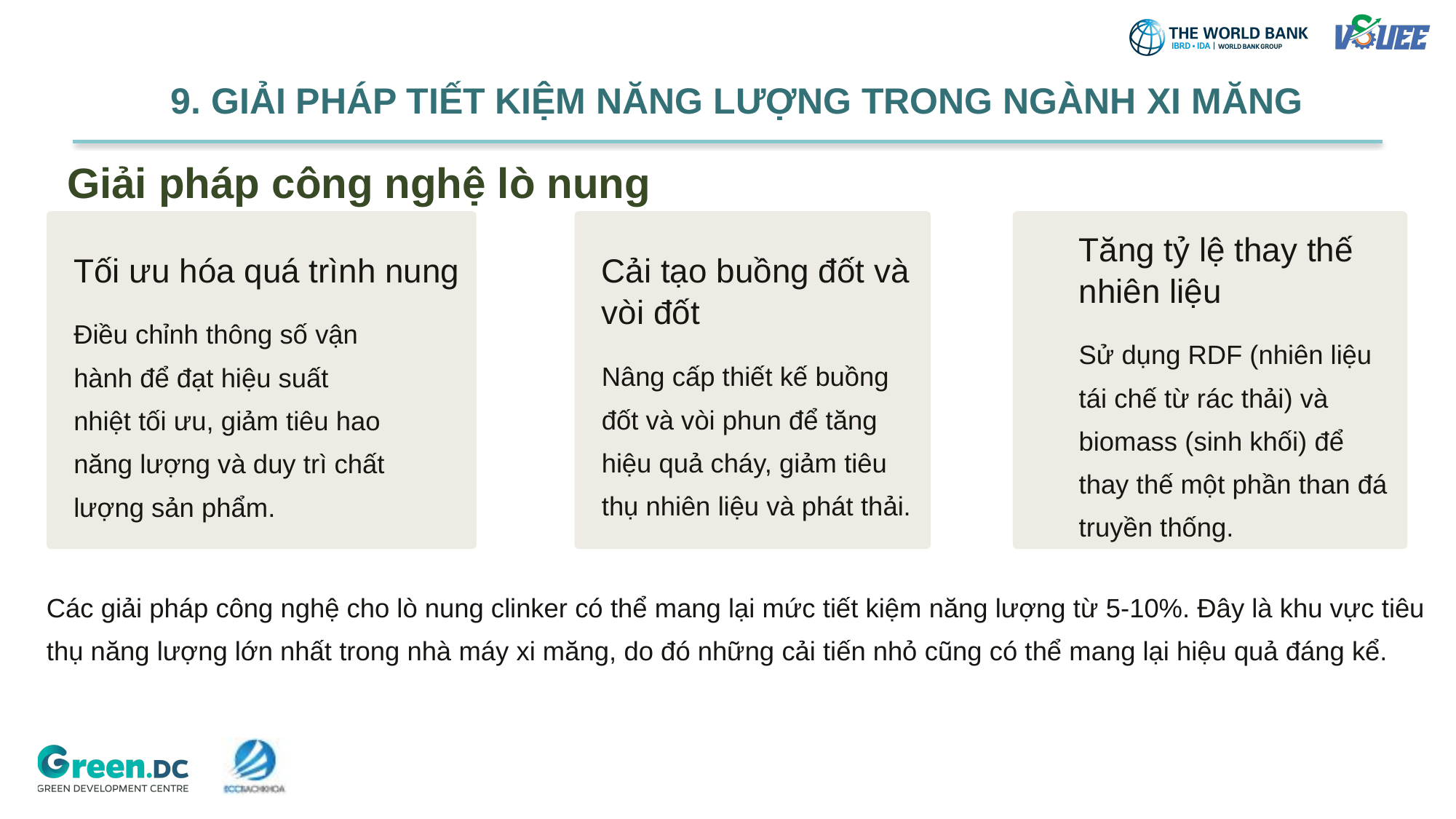

9. GIẢI PHÁP TIẾT KIỆM NĂNG LƯỢNG TRONG NGÀNH XI MĂNG
Giải pháp công nghệ lò nung

Tăng tỷ lệ thay thế nhiên liệu
Tối ưu hóa quá trình nung
Cải tạo buồng đốt và vòi đốt
Điều chỉnh thông số vận hành để đạt hiệu suất nhiệt tối ưu, giảm tiêu hao năng lượng và duy trì chất lượng sản phẩm.
Sử dụng RDF (nhiên liệu tái chế từ rác thải) và biomass (sinh khối) để thay thế một phần than đá truyền thống.
Nâng cấp thiết kế buồng đốt và vòi phun để tăng hiệu quả cháy, giảm tiêu thụ nhiên liệu và phát thải.
Các giải pháp công nghệ cho lò nung clinker có thể mang lại mức tiết kiệm năng lượng từ 5-10%. Đây là khu vực tiêu thụ năng lượng lớn nhất trong nhà máy xi măng, do đó những cải tiến nhỏ cũng có thể mang lại hiệu quả đáng kể.